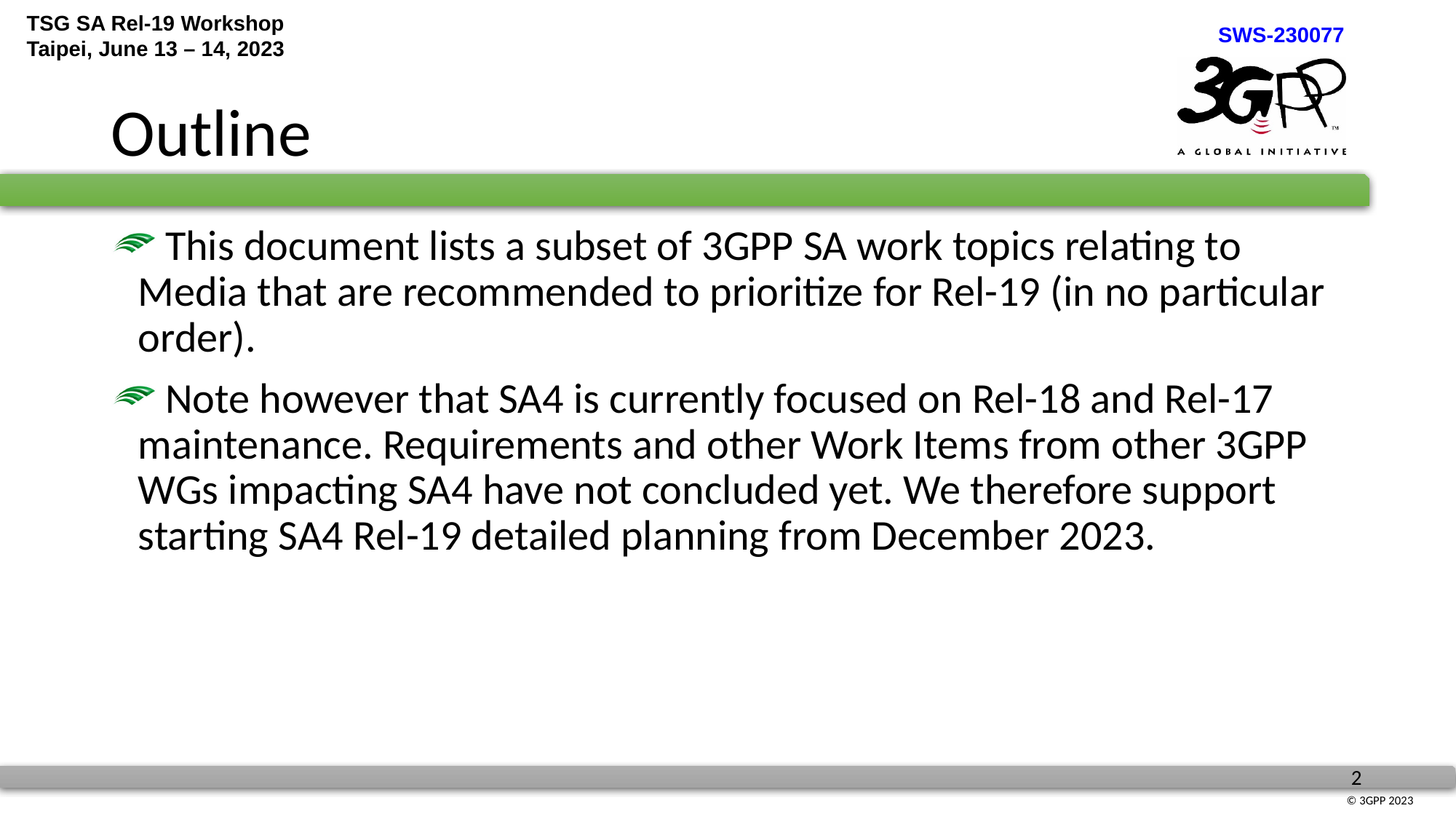

# Outline
 This document lists a subset of 3GPP SA work topics relating to Media that are recommended to prioritize for Rel-19 (in no particular order).
 Note however that SA4 is currently focused on Rel-18 and Rel-17 maintenance. Requirements and other Work Items from other 3GPP WGs impacting SA4 have not concluded yet. We therefore support starting SA4 Rel-19 detailed planning from December 2023.